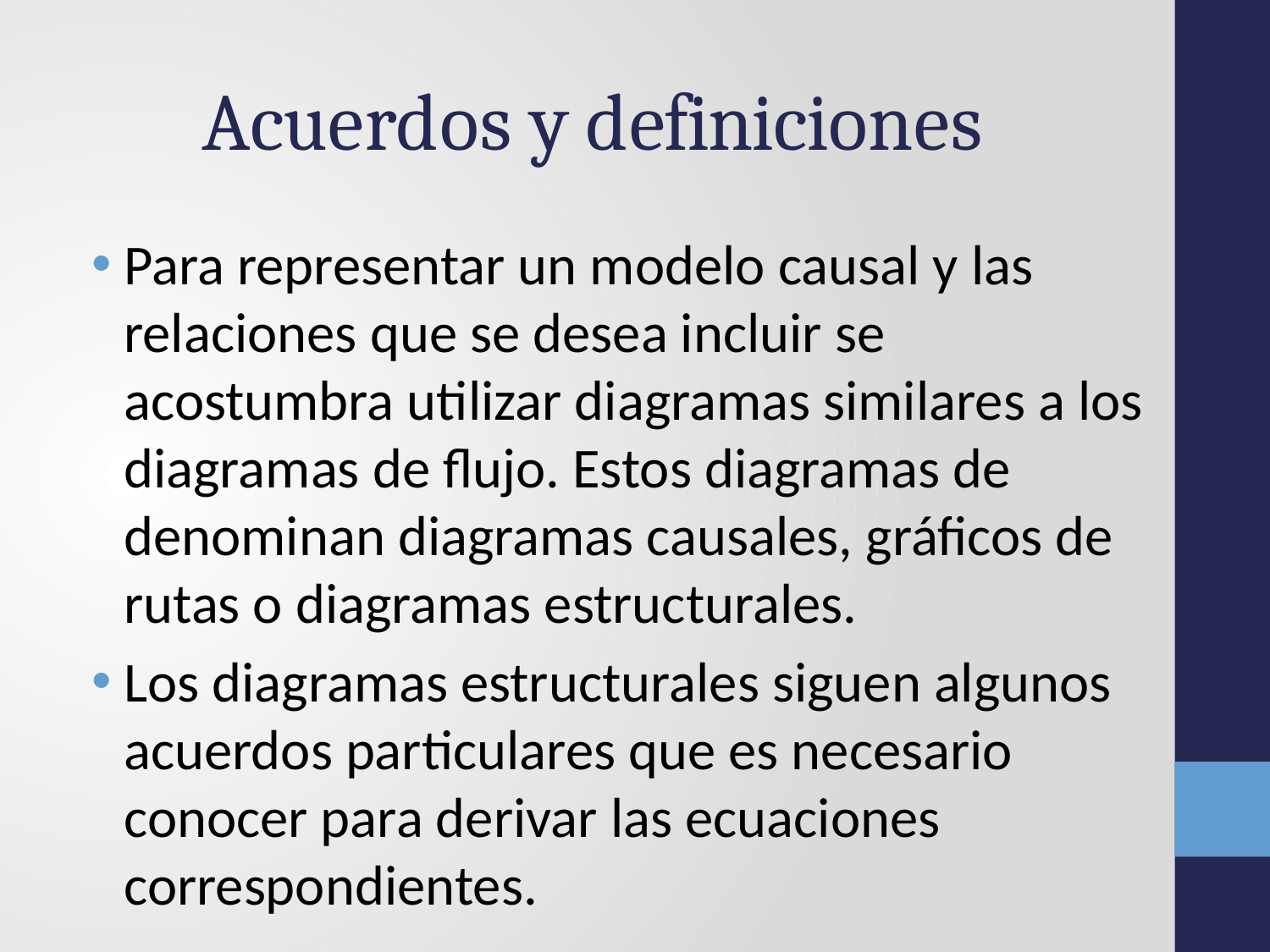

# Acuerdos y definiciones
Para representar un modelo causal y las relaciones que se desea incluir se acostumbra utilizar diagramas similares a los diagramas de flujo. Estos diagramas de denominan diagramas causales, gráficos de rutas o diagramas estructurales.
Los diagramas estructurales siguen algunos acuerdos particulares que es necesario conocer para derivar las ecuaciones correspondientes.